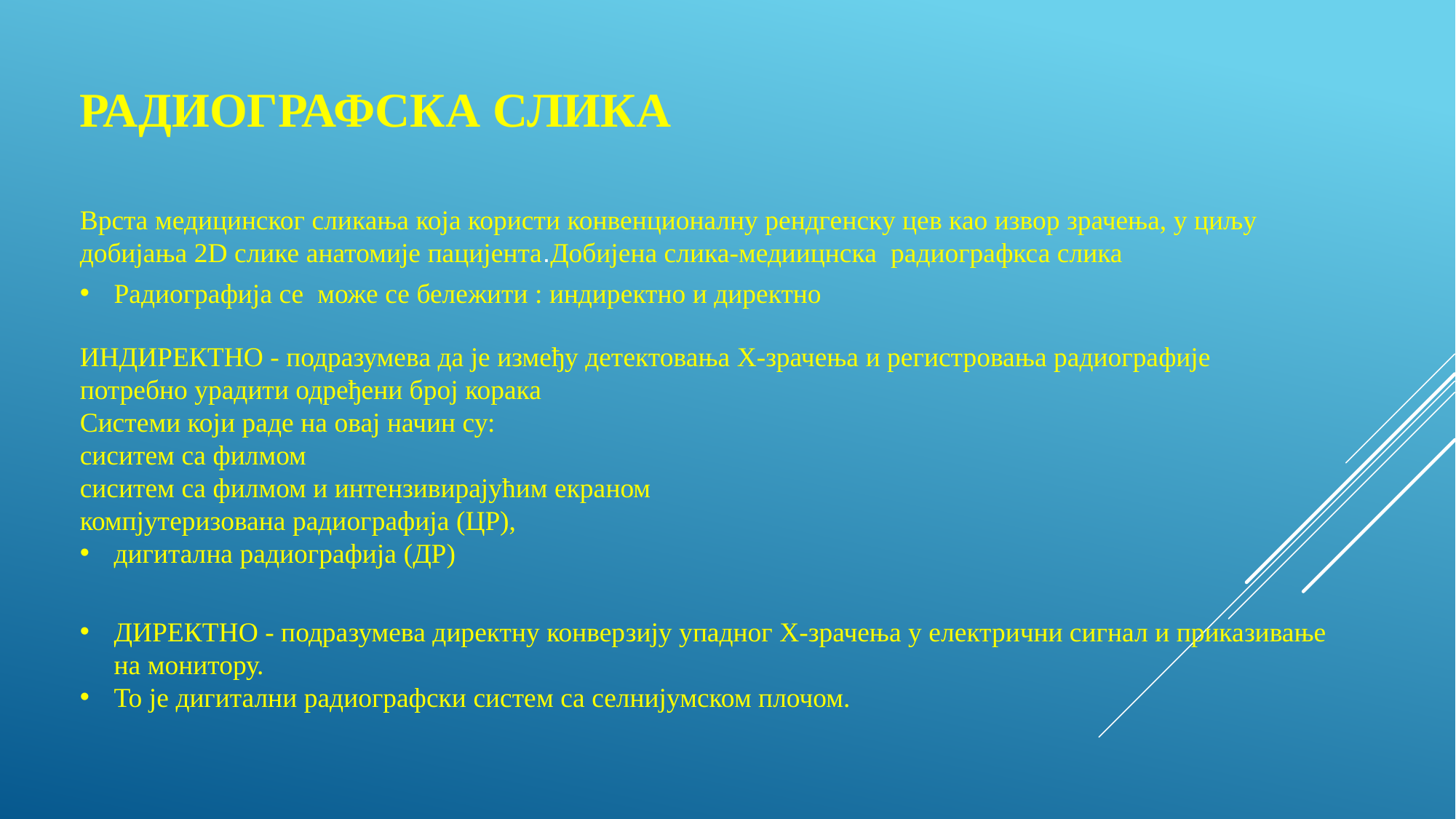

РАДИОГРАФСКА СЛИКА

Врста медицинског сликања која користи конвенционалну рендгенску цев као извор зрачења, у циљу добијања 2D слике анатомије пацијента.Добијена слика-медиицнска  радиографкса слика
Радиографија се  може се бележити : индиректно и директно
ИНДИРЕКТНО - подразумева да је између детектовања X-зрачења и регистровања радиографије потребно урадити одређени број корака
Системи који раде на овај начин су:
сиситем са филмом
сиситем са филмом и интензивирајућим екраном
компјутеризована радиографија (ЦР),
дигитална радиографија (ДР)
ДИРЕКТНО - подразумева директну конверзију упадног X-зрачења у електрични сигнал и приказивање на монитору.
То је дигитални радиографски систем са селнијумском плочом.